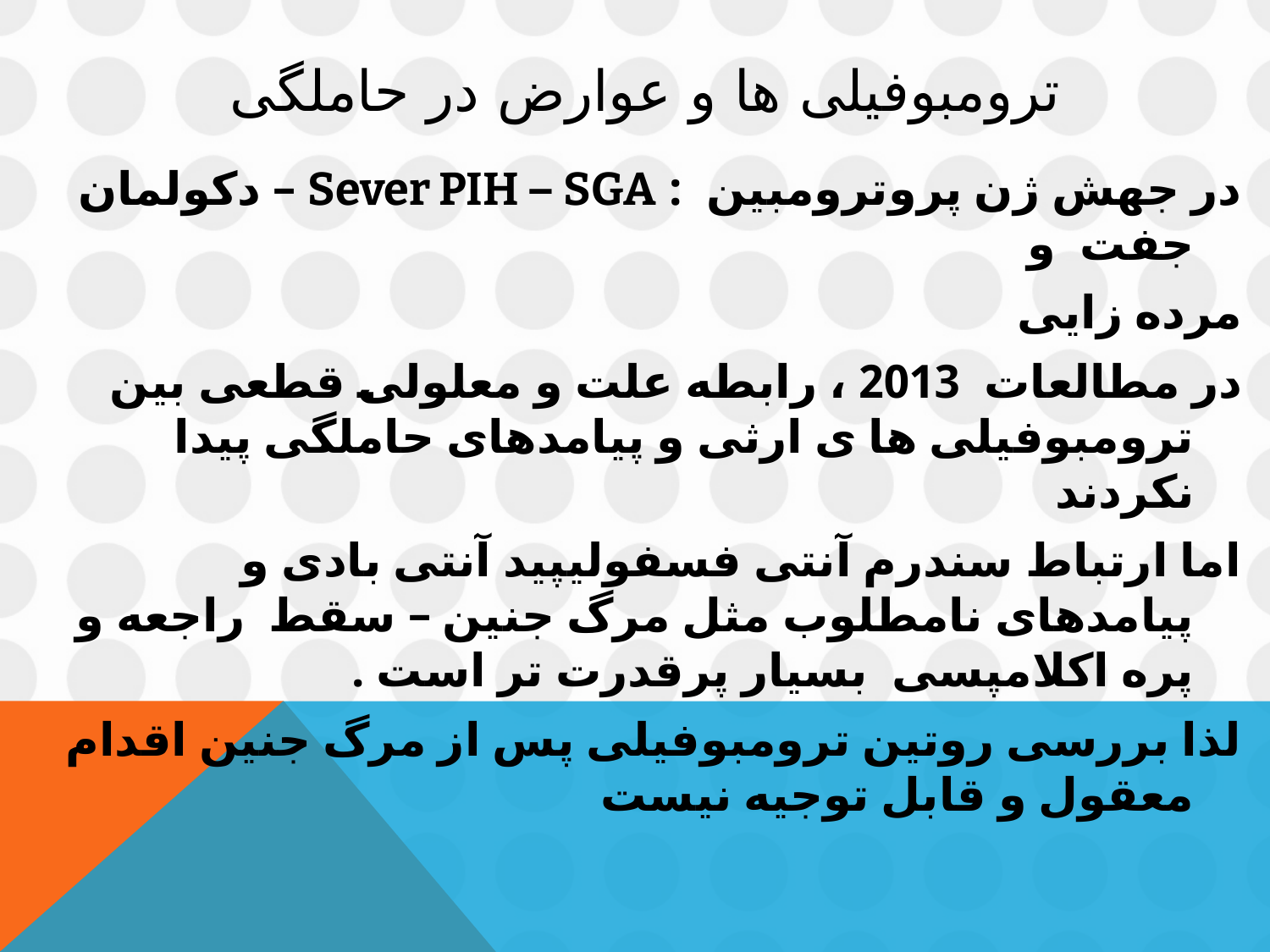

# ترومبوفیلی ها و عوارض در حاملگی
در جهش ژن پروترومبین  : Sever PIH – SGA – دکولمان جفت  و
مرده زایی
در مطالعات  2013 ، رابطه علت و معلولی قطعی بین ترومبوفیلی ها ی ارثی و پیامدهای حاملگی پیدا نکردند
اما ارتباط سندرم آنتی فسفولیپید آنتی بادی و پیامدهای نامطلوب مثل مرگ جنین – سقط  راجعه و پره اکلامپسی  بسیار پرقدرت تر است .
لذا بررسی روتین ترومبوفیلی پس از مرگ جنین اقدام معقول و قابل توجیه نیست